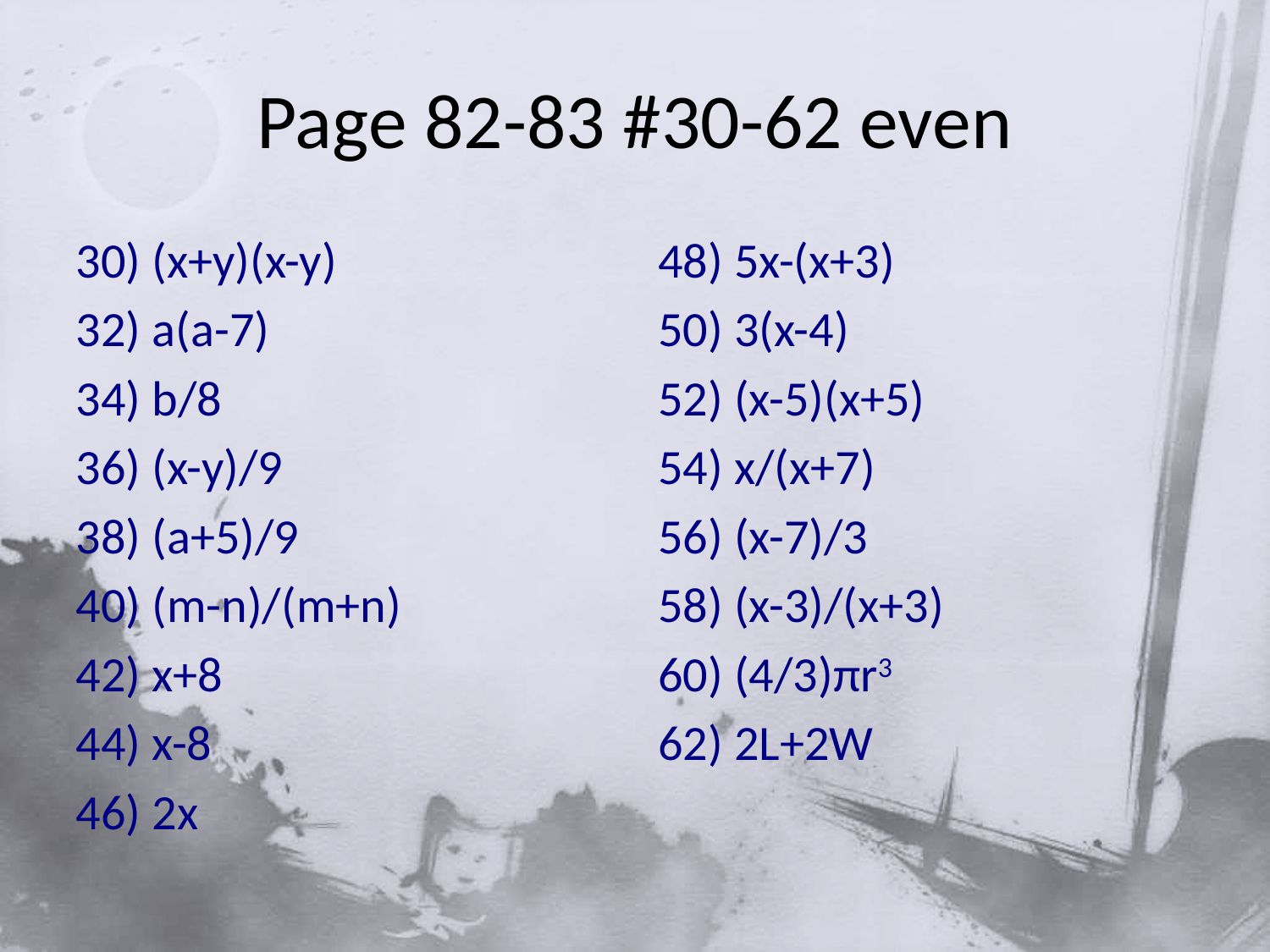

# Page 82-83 #30-62 even
30) (x+y)(x-y)
32) a(a-7)
34) b/8
36) (x-y)/9
38) (a+5)/9
40) (m-n)/(m+n)
42) x+8
44) x-8
46) 2x
48) 5x-(x+3)
50) 3(x-4)
52) (x-5)(x+5)
54) x/(x+7)
56) (x-7)/3
58) (x-3)/(x+3)
60) (4/3)πr3
62) 2L+2W